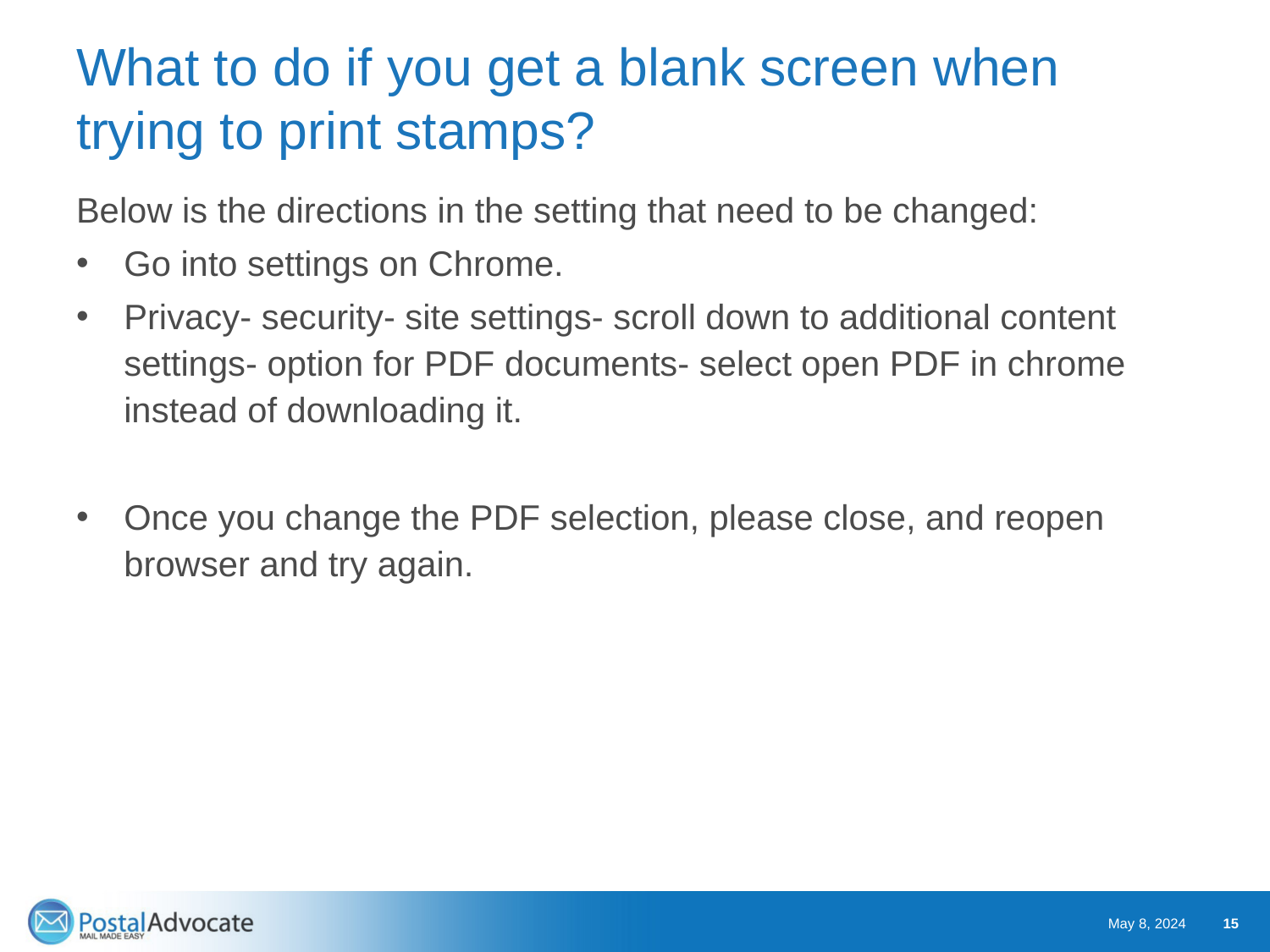

# What to do if you get a blank screen when trying to print stamps?
Below is the directions in the setting that need to be changed:
Go into settings on Chrome.
Privacy- security- site settings- scroll down to additional content settings- option for PDF documents- select open PDF in chrome instead of downloading it.

Once you change the PDF selection, please close, and reopen browser and try again.

May 8, 2024
15